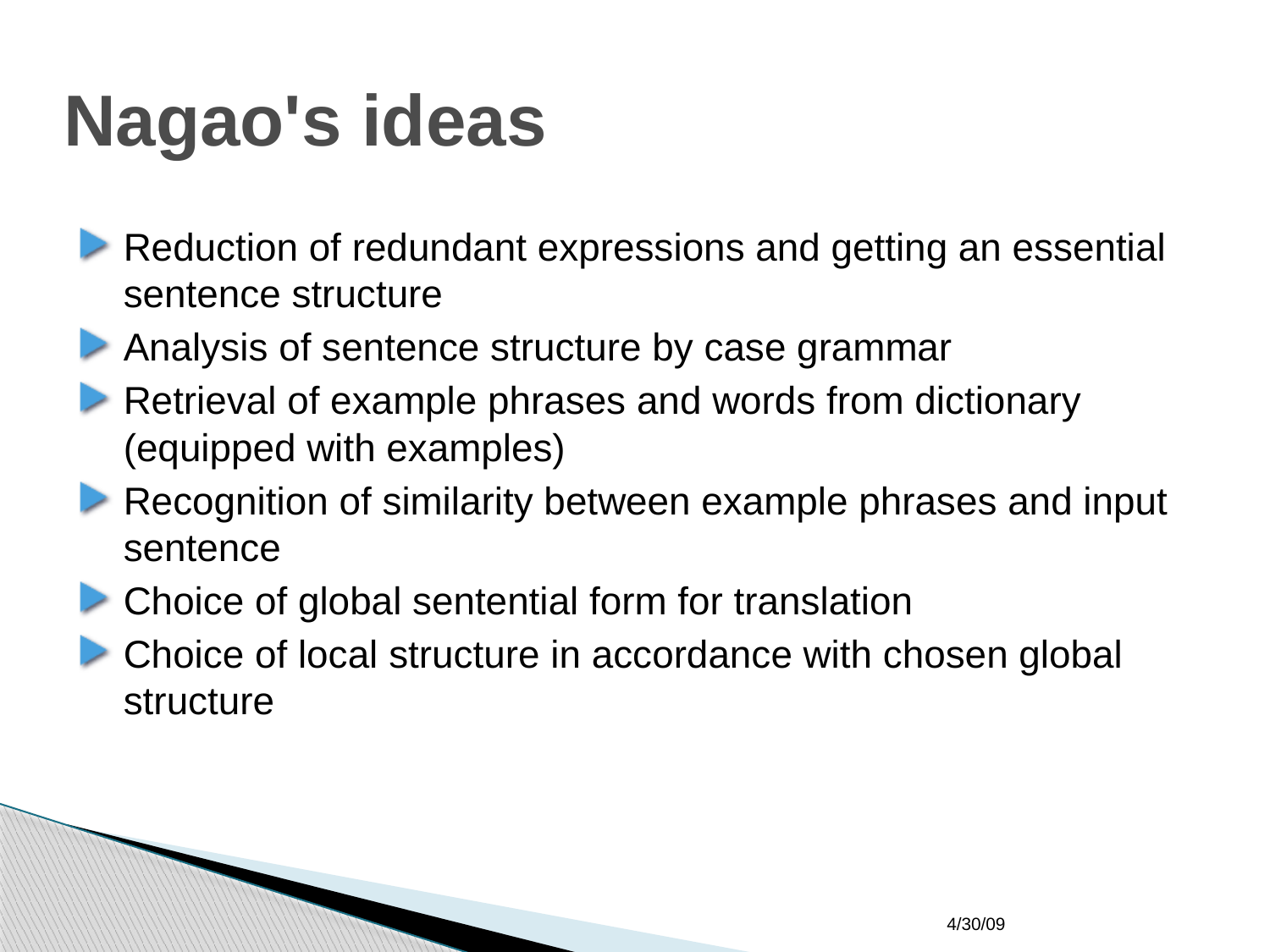

# Nagao's ideas
Reduction of redundant expressions and getting an essential sentence structure
Analysis of sentence structure by case grammar
Retrieval of example phrases and words from dictionary (equipped with examples)
Recognition of similarity between example phrases and input sentence
Choice of global sentential form for translation
Choice of local structure in accordance with chosen global structure

4/30/09